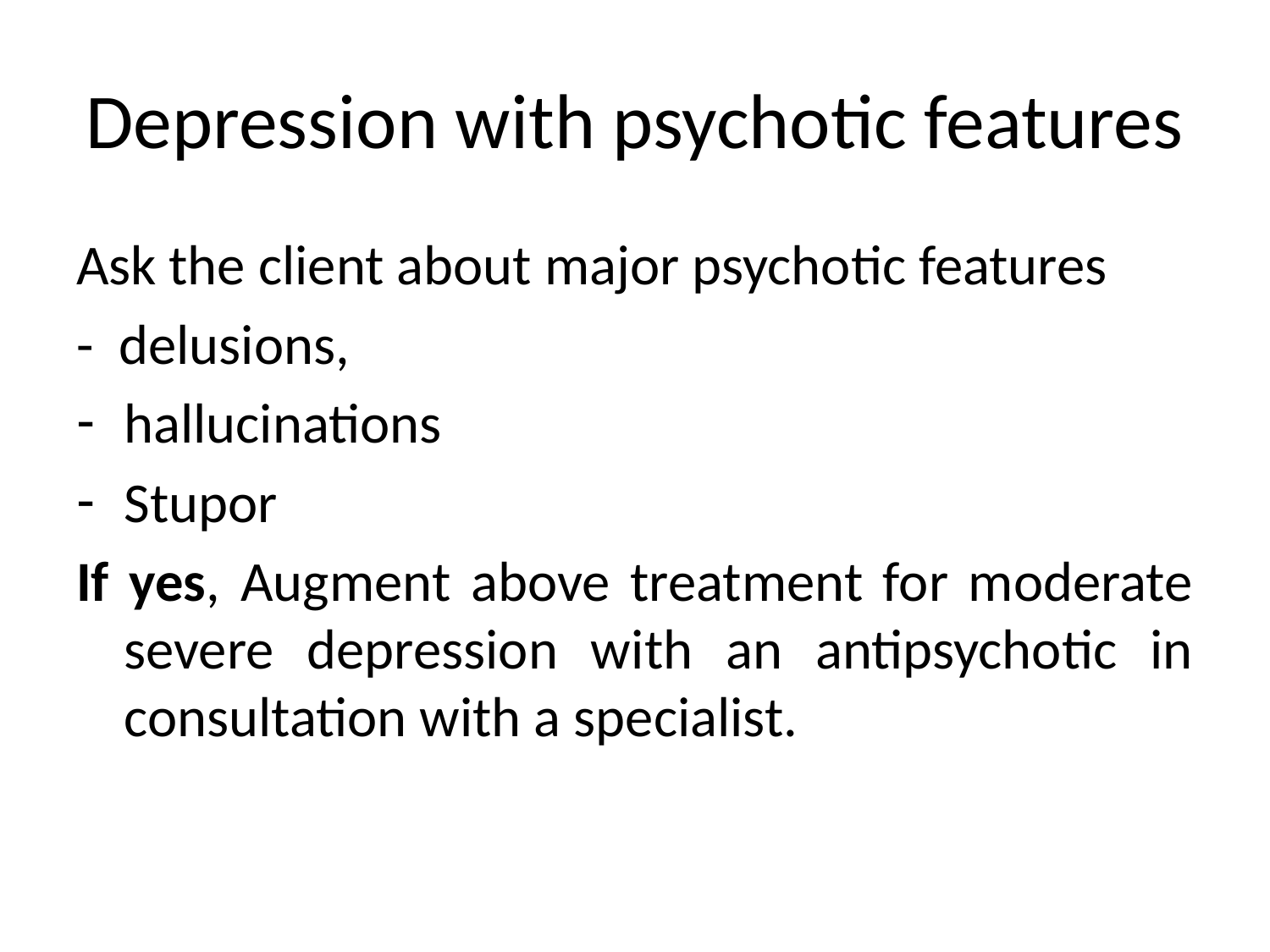

# Depression with psychotic features
Ask the client about major psychotic features
-  delusions,
hallucinations
Stupor
If yes, Augment above treatment for moderate severe depression with an antipsychotic in consultation with a specialist.